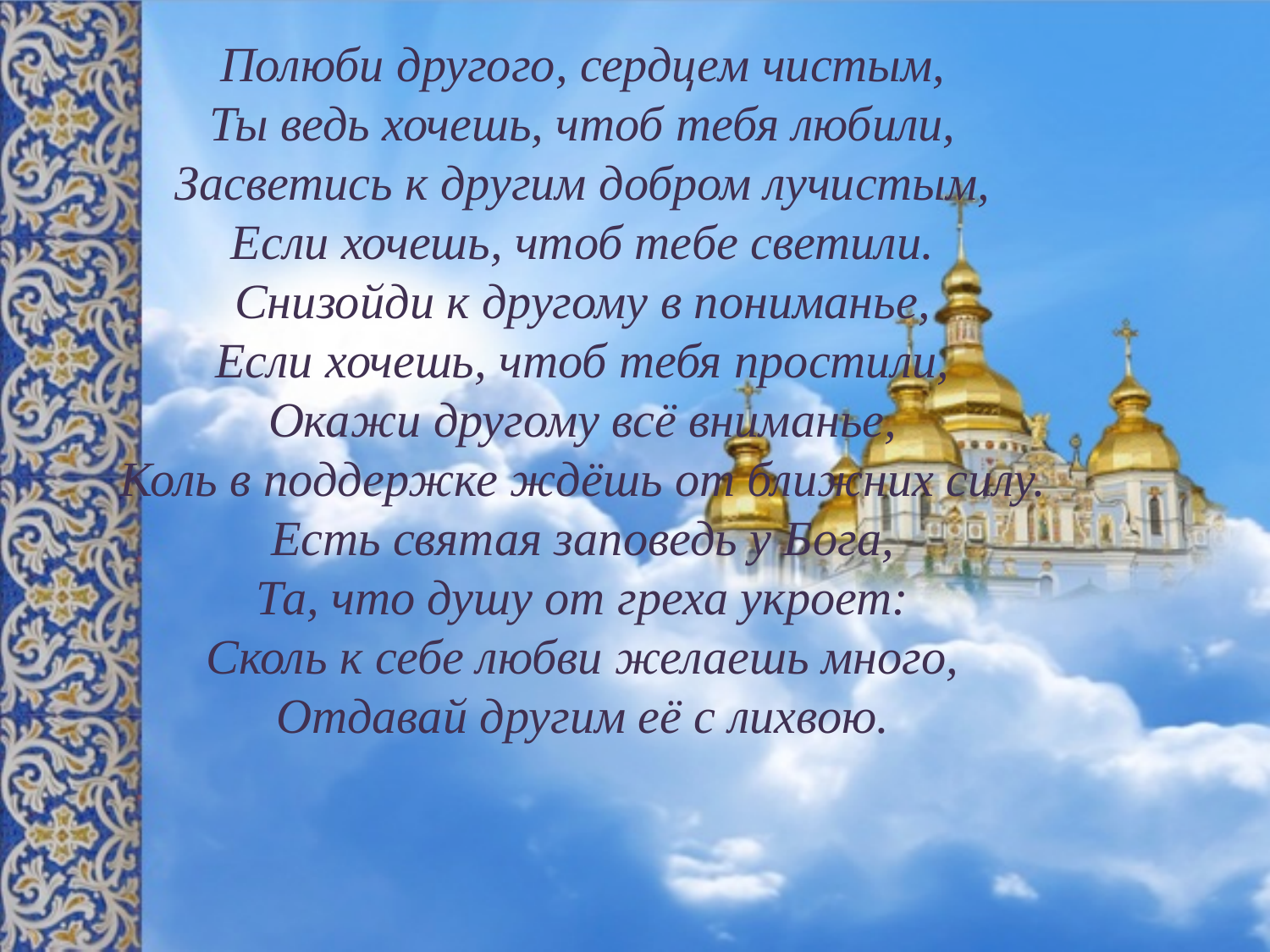

Полюби другого, сердцем чистым,
Ты ведь хочешь, чтоб тебя любили,
Засветись к другим добром лучистым,
Если хочешь, чтоб тебе светили.
Снизойди к другому в пониманье,
Если хочешь, чтоб тебя простили,
Окажи другому всё вниманье,
Коль в поддержке ждёшь от ближних силу.
Есть святая заповедь у Бога,
Та, что душу от греха укроет:
Сколь к себе любви желаешь много,
Отдавай другим её с лихвою.